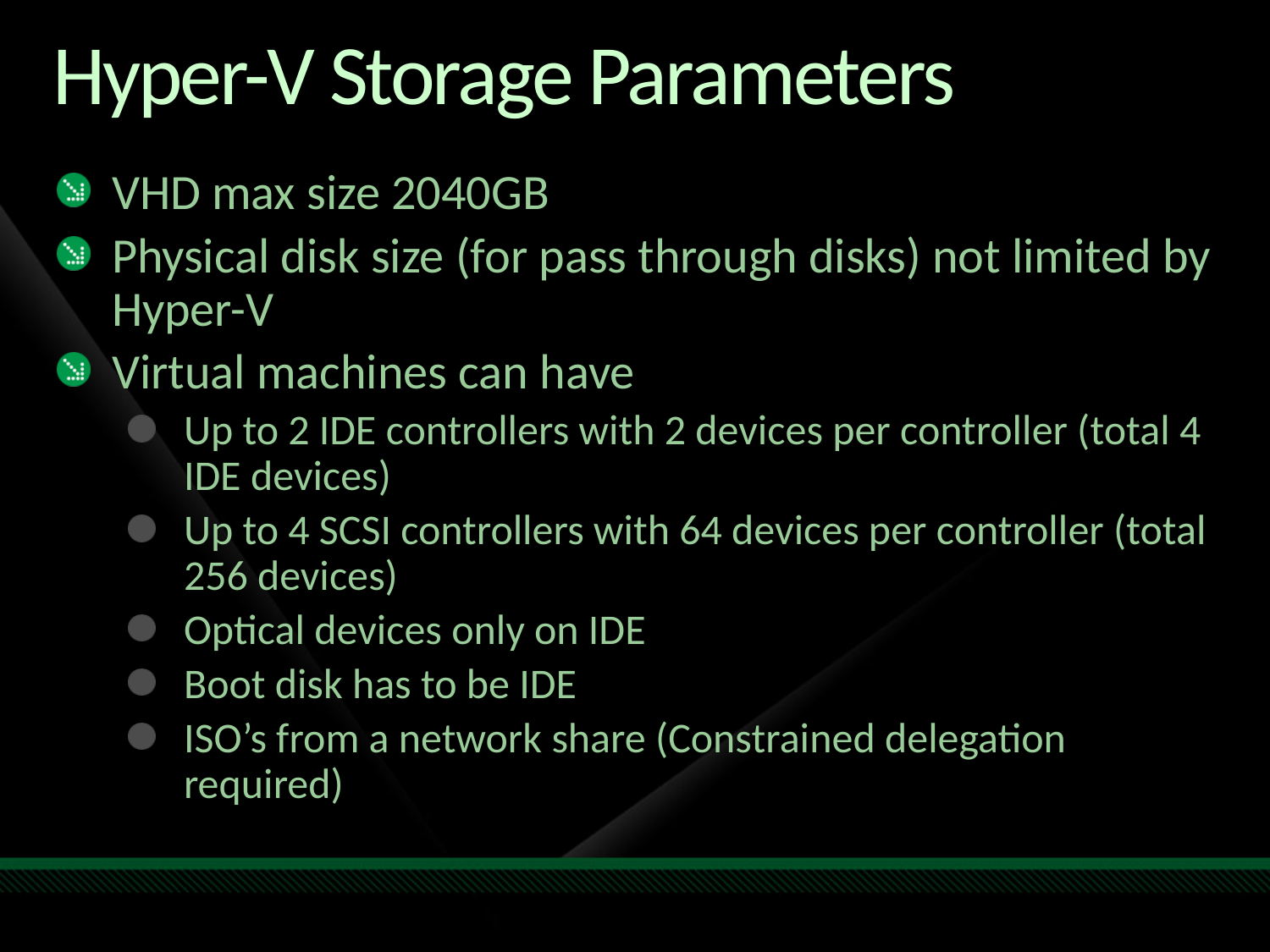

# Hyper-V Storage Parameters
VHD max size 2040GB
Physical disk size (for pass through disks) not limited by Hyper-V
Virtual machines can have
Up to 2 IDE controllers with 2 devices per controller (total 4 IDE devices)
Up to 4 SCSI controllers with 64 devices per controller (total 256 devices)
Optical devices only on IDE
Boot disk has to be IDE
ISO’s from a network share (Constrained delegation required)